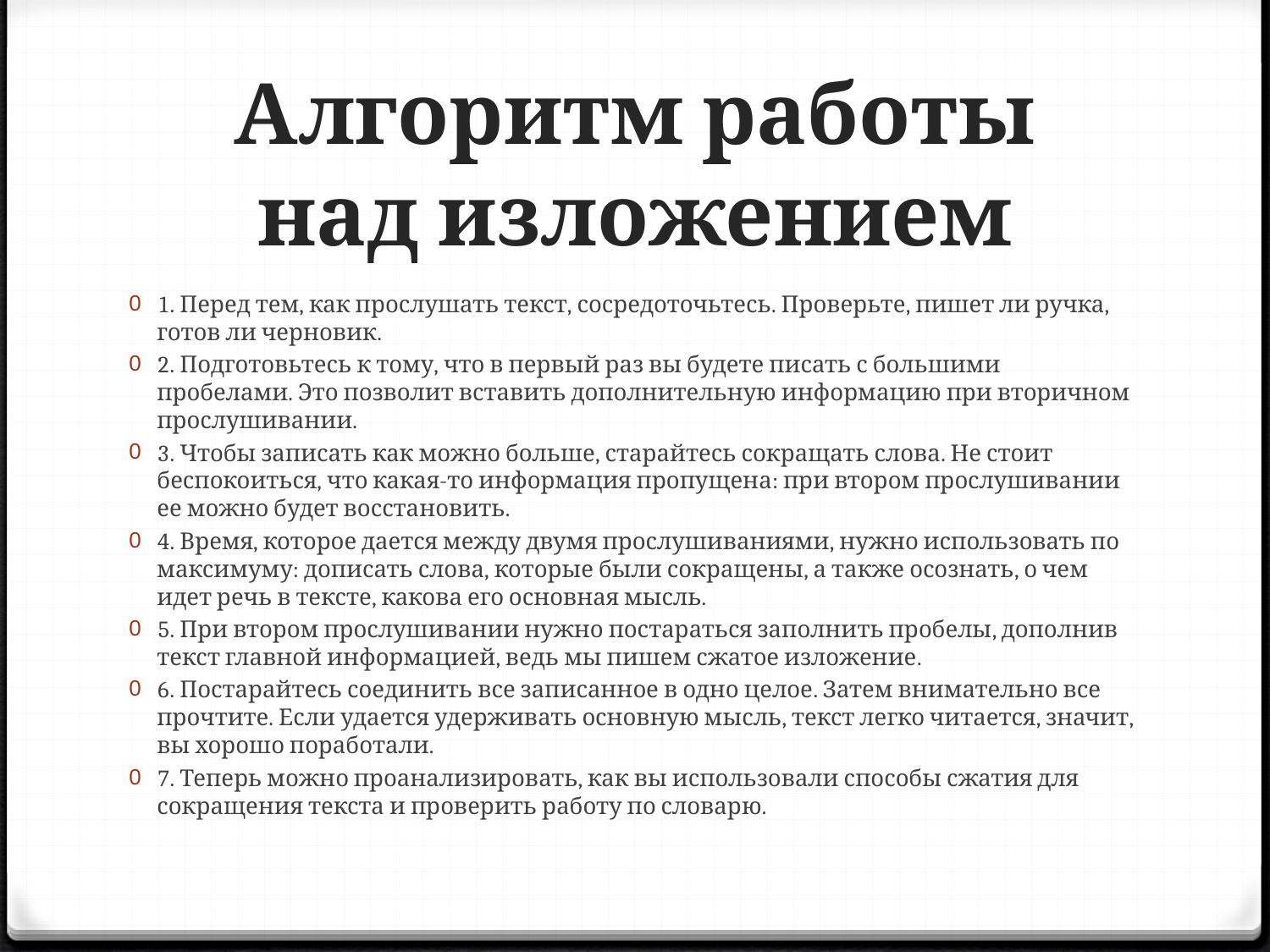

# Алгоритм работы над изложением
1. Перед тем, как прослушать текст, сосредоточьтесь. Проверьте, пишет ли ручка, готов ли черновик.
2. Подготовьтесь к тому, что в первый раз вы будете писать с большими пробелами. Это позволит вставить дополнительную информацию при вторичном прослушивании.
3. Чтобы записать как можно больше, старайтесь сокращать слова. Не стоит беспокоиться, что какая-то информация пропущена: при втором прослушивании ее можно будет восстановить.
4. Время, которое дается между двумя прослушиваниями, нужно использовать по максимуму: дописать слова, которые были сокращены, а также осознать, о чем идет речь в тексте, какова его основная мысль.
5. При втором прослушивании нужно постараться заполнить пробелы, дополнив текст главной информацией, ведь мы пишем сжатое изложение.
6. Постарайтесь соединить все записанное в одно целое. Затем внимательно все прочтите. Если удается удерживать основную мысль, текст легко читается, значит, вы хорошо поработали.
7. Теперь можно проанализировать, как вы использовали способы сжатия для сокращения текста и проверить работу по словарю.